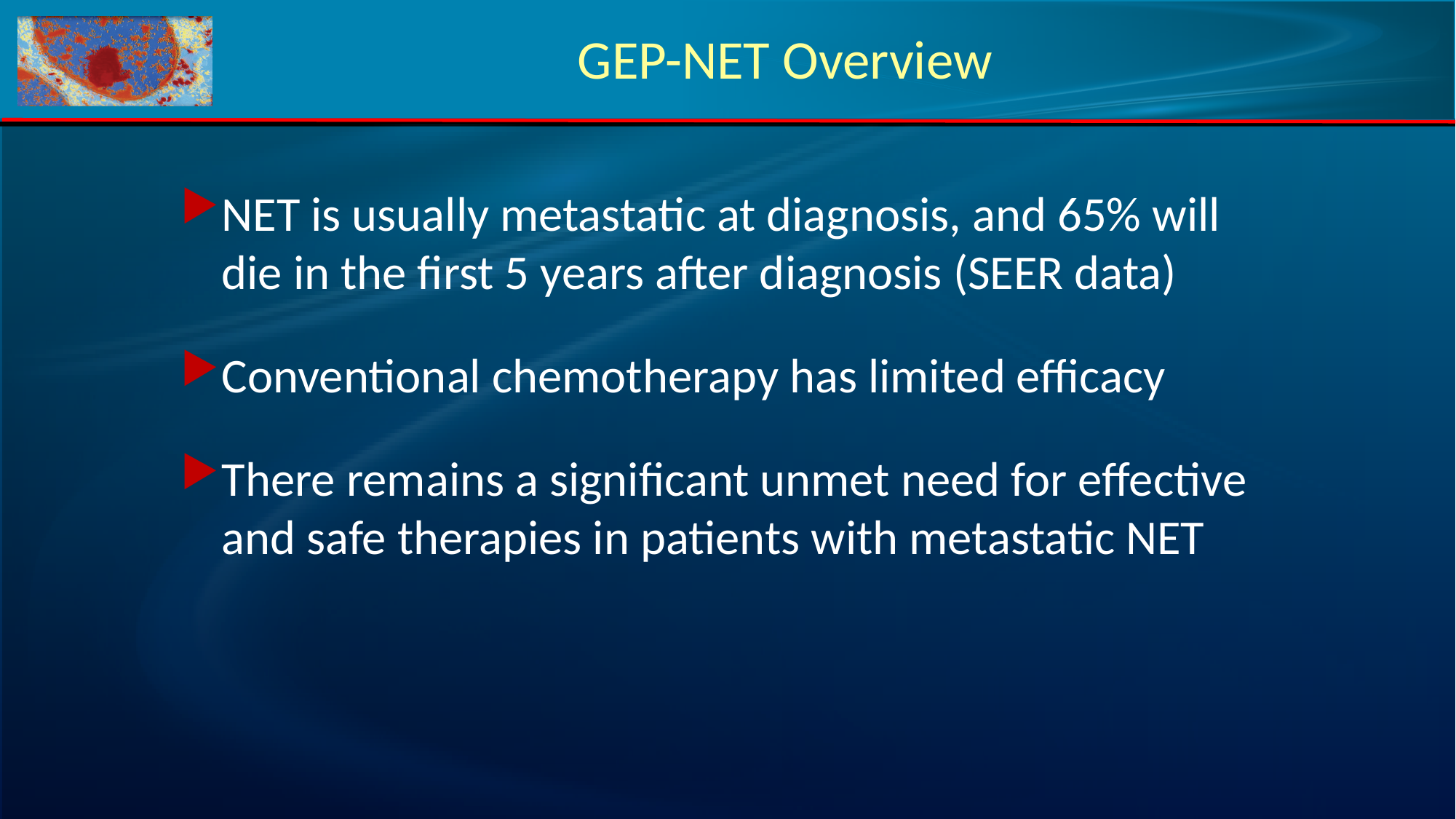

# GEP-NET Overview
NET is usually metastatic at diagnosis, and 65% will die in the first 5 years after diagnosis (SEER data)
Conventional chemotherapy has limited efficacy
There remains a significant unmet need for effective and safe therapies in patients with metastatic NET